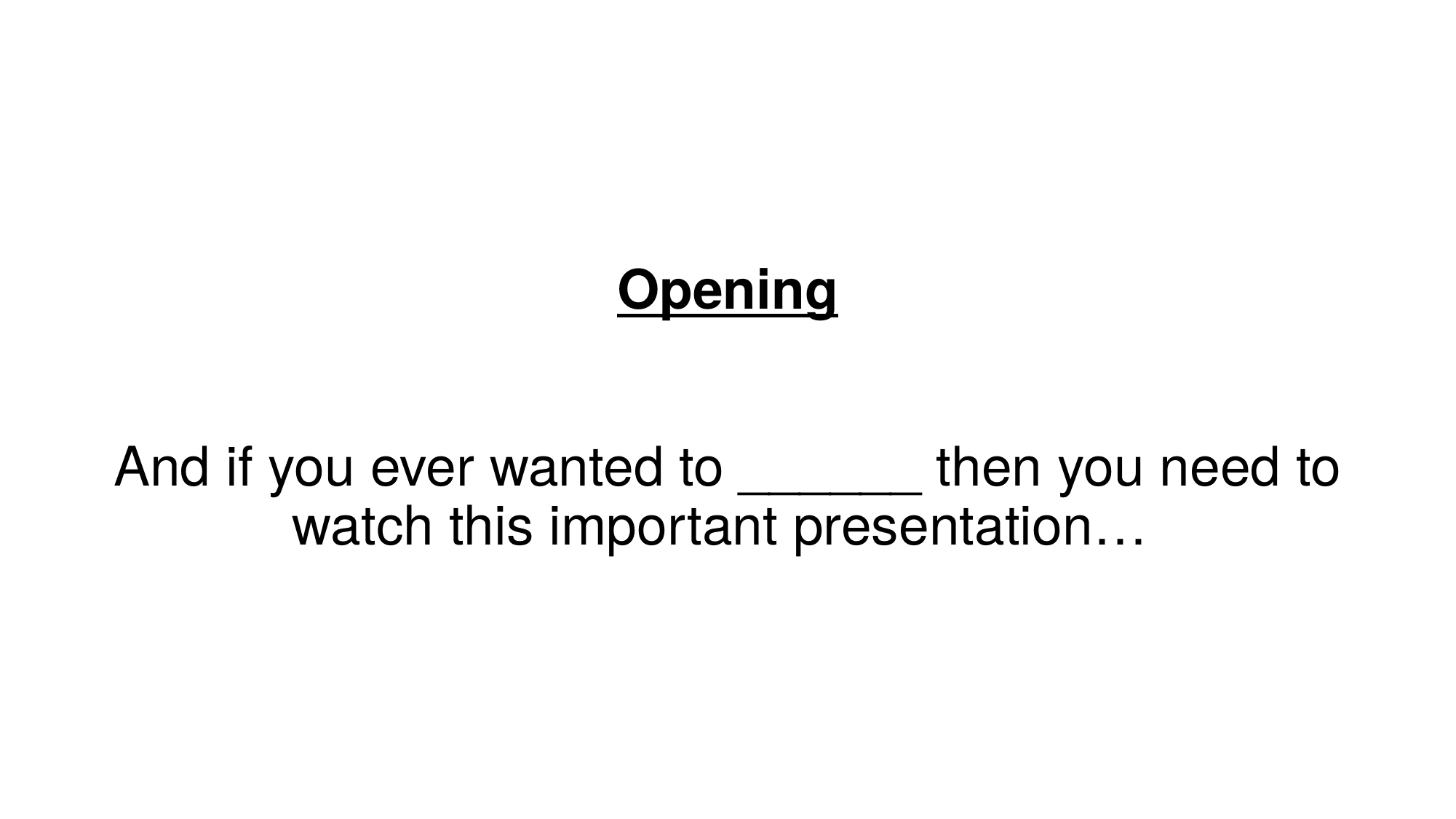

# Opening And if you ever wanted to ______ then you need to watch this important presentation…